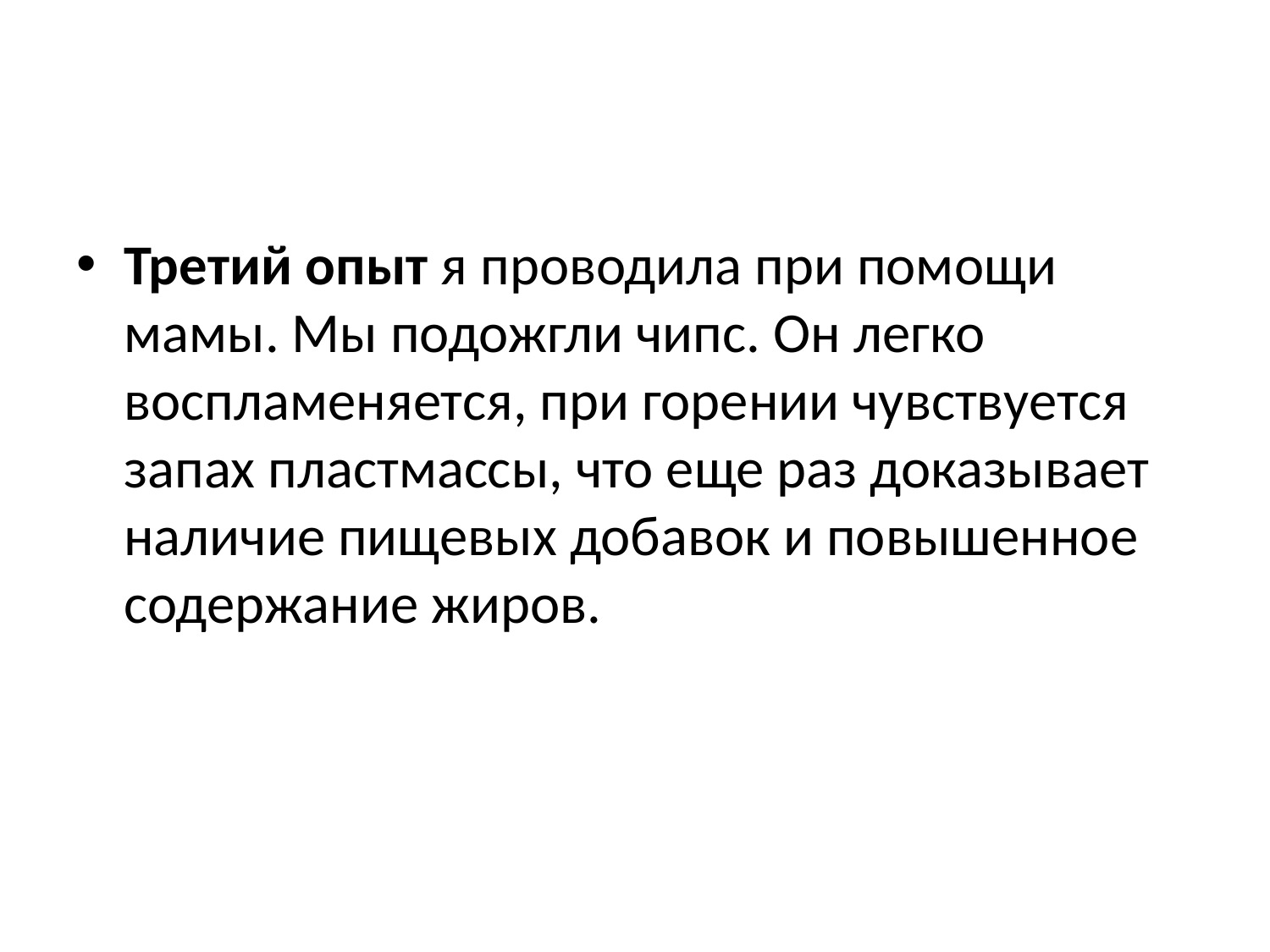

#
Третий опыт я проводила при помощи мамы. Мы подожгли чипс. Он легко воспламеняется, при горении чувствуется запах пластмассы, что еще раз доказывает наличие пищевых добавок и повышенное содержание жиров.